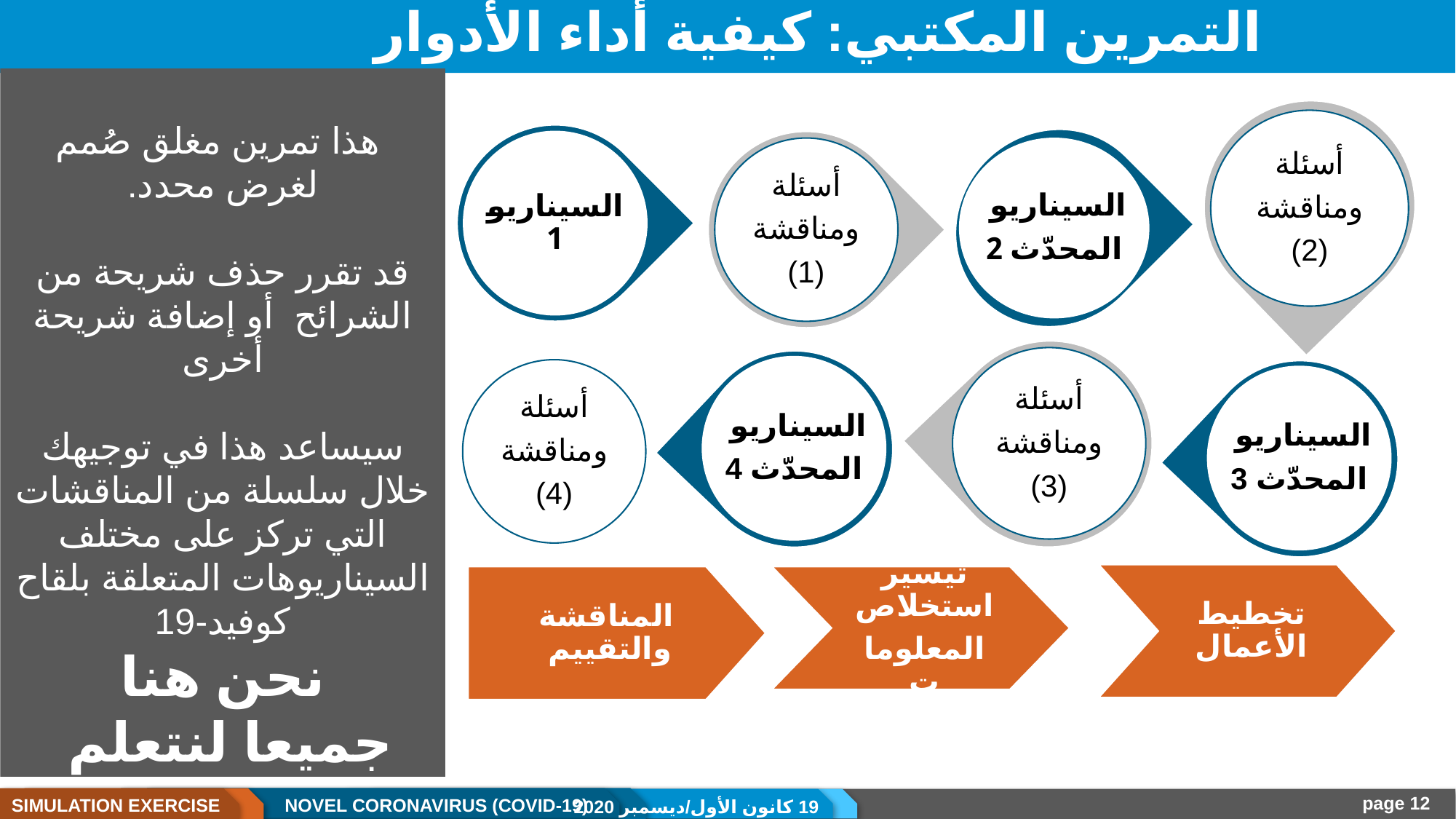

# التمرين المكتبي: كيفية أداء الأدوار

 هذا تمرين مغلق صُمم لغرض محدد.

قد تقرر حذف شريحة من الشرائح  أو إضافة شريحة أخرى

سيساعد هذا في توجيهك خلال سلسلة من المناقشات التي تركز على مختلف السيناريوهات المتعلقة بلقاح كوفيد-19
نحن هنا
 جميعا لنتعلم

أسئلة
ومناقشة
(2)

السيناريو 1

أسئلة
ومناقشة
(1)

السيناريو
المحدّث 2

أسئلة
ومناقشة
(3)

السيناريو
المحدّث 4
أسئلة
ومناقشة
(4)

السيناريو
المحدّث 3
تخطيط الأعمال
المناقشة والتقييم
تيسير استخلاص
المعلومات
19 كانون الأول/ديسمبر 2020